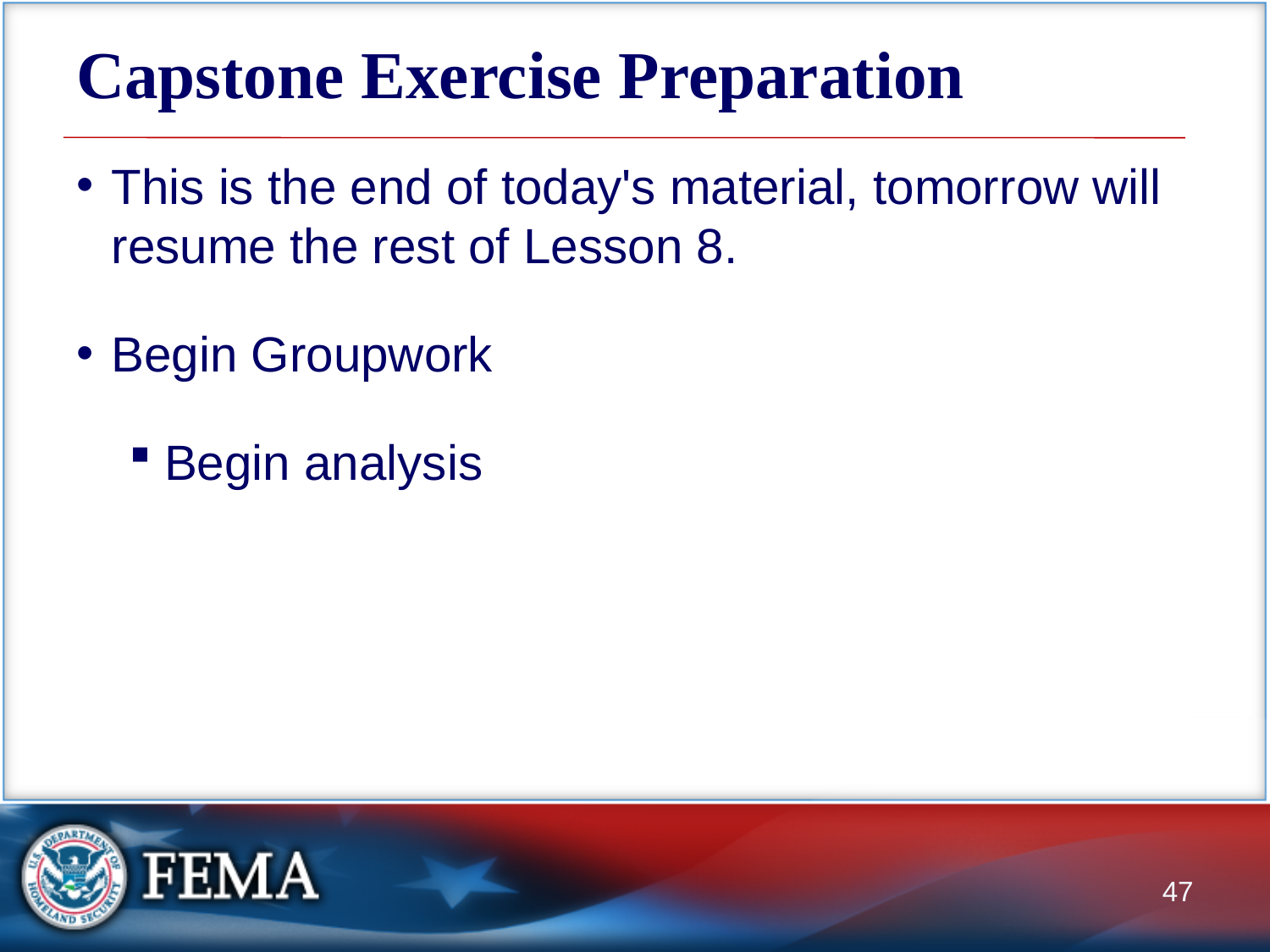

# Capstone Exercise Preparation
This is the end of today's material, tomorrow will resume the rest of Lesson 8.
Begin Groupwork
Begin analysis
47